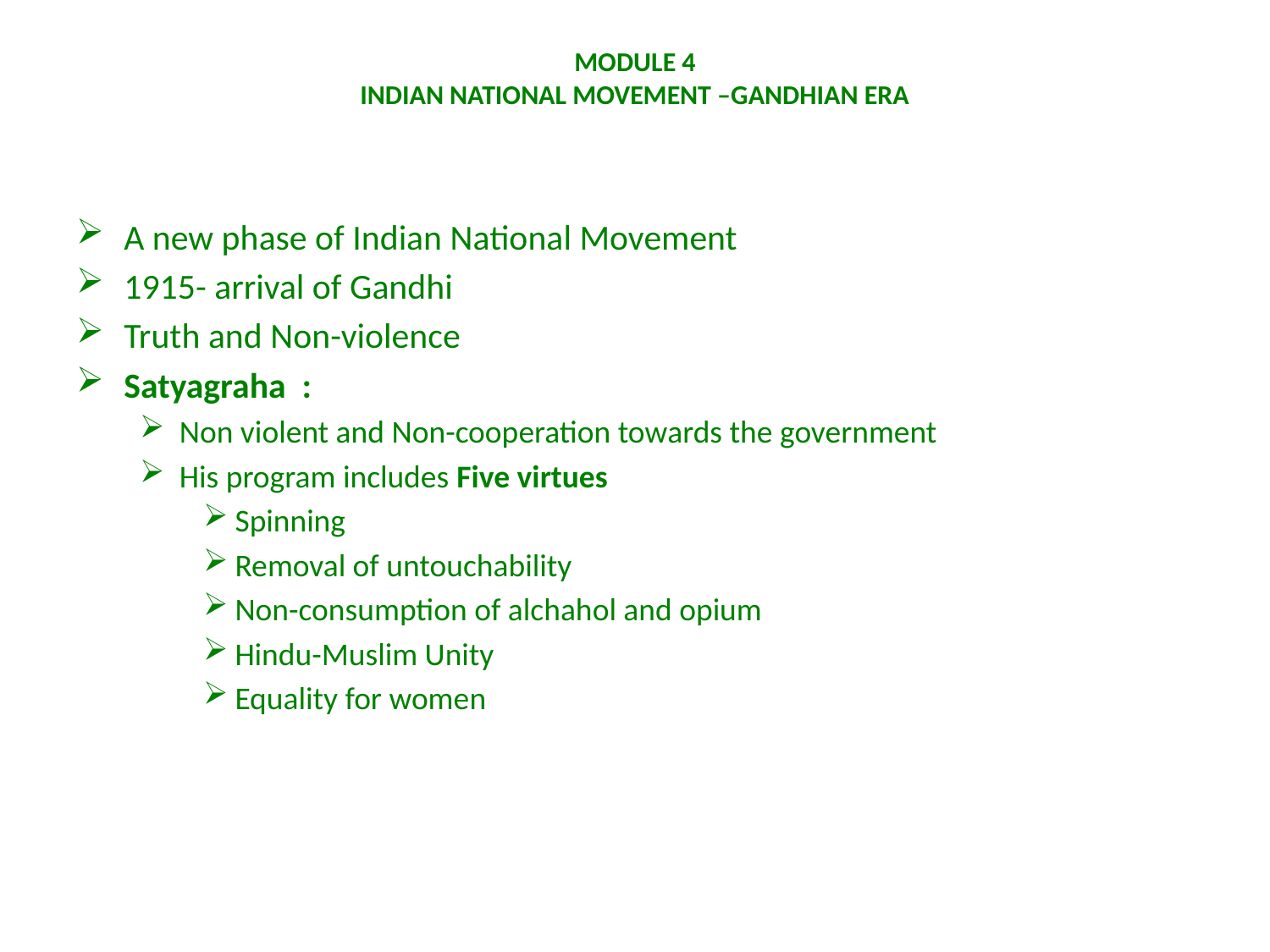

# MODULE 4 INDIAN NATIONAL MOVEMENT –GANDHIAN ERA

A new phase of Indian National Movement
1915- arrival of Gandhi
Truth and Non-violence
Satyagraha  :
Non violent and Non-cooperation towards the government
His program includes Five virtues
Spinning
Removal of untouchability
Non-consumption of alchahol and opium
Hindu-Muslim Unity
Equality for women